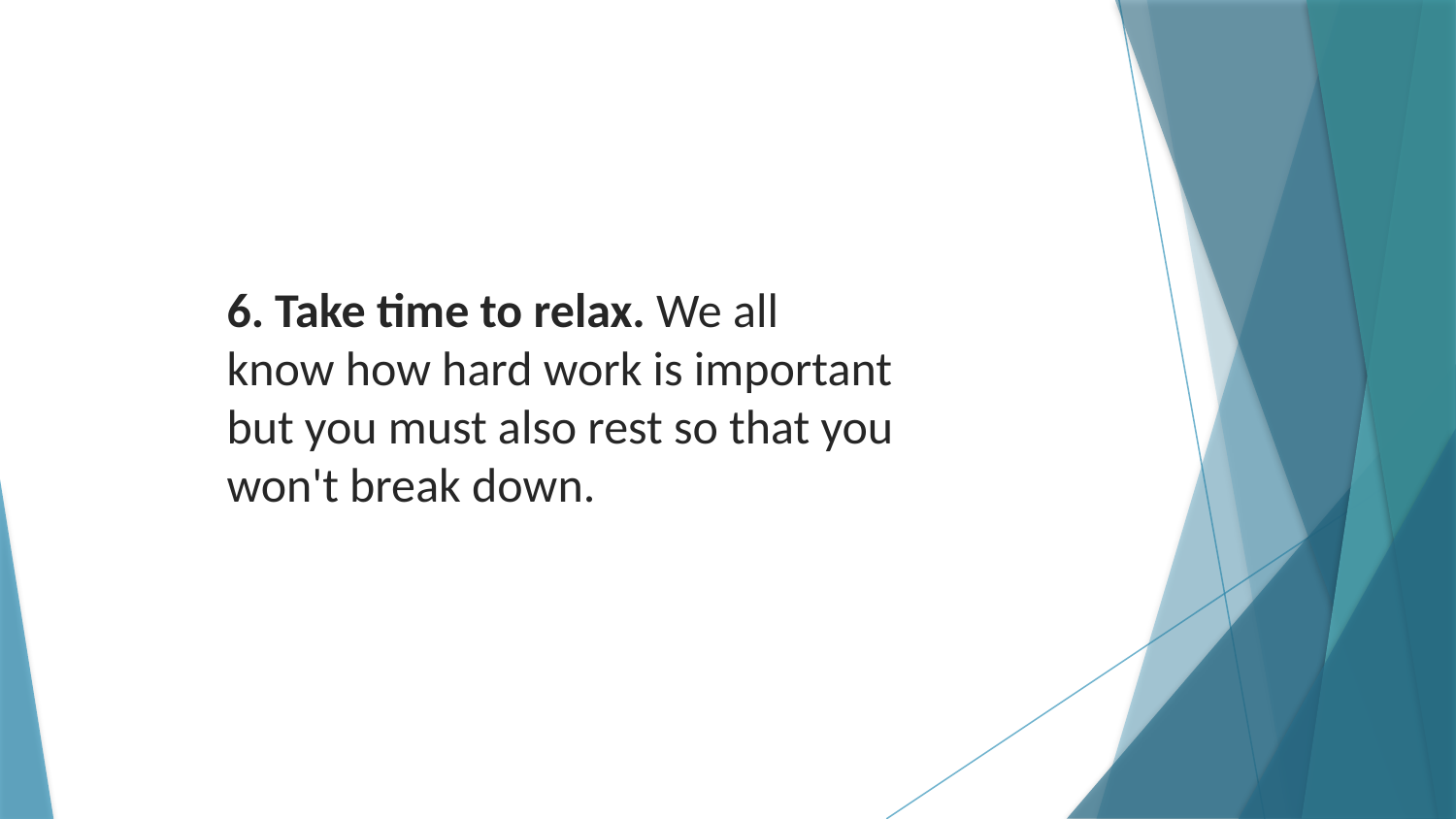

6. Take time to relax. We all know how hard work is important but you must also rest so that you won't break down.